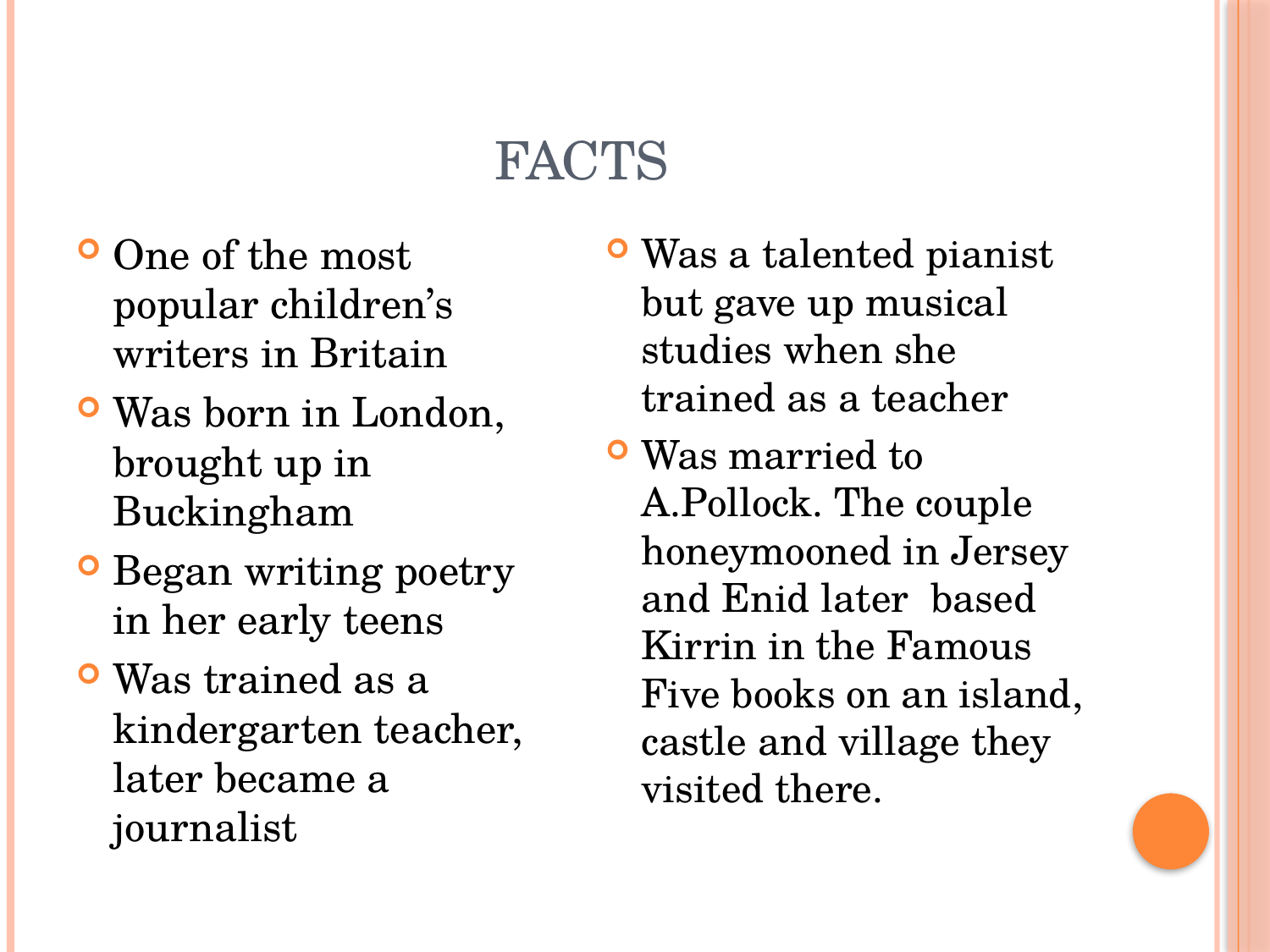

# Facts
One of the most popular children’s writers in Britain
Was born in London,  brought up in Buckingham
Began writing poetry in her early teens
Was trained as a kindergarten teacher, later became a journalist

Was a talented pianist but gave up musical studies when she trained as a teacher
Was married to A.Pollock. The couple honeymooned in Jersey and Enid later  based Kirrin in the Famous Five books on an island, castle and village they visited there.